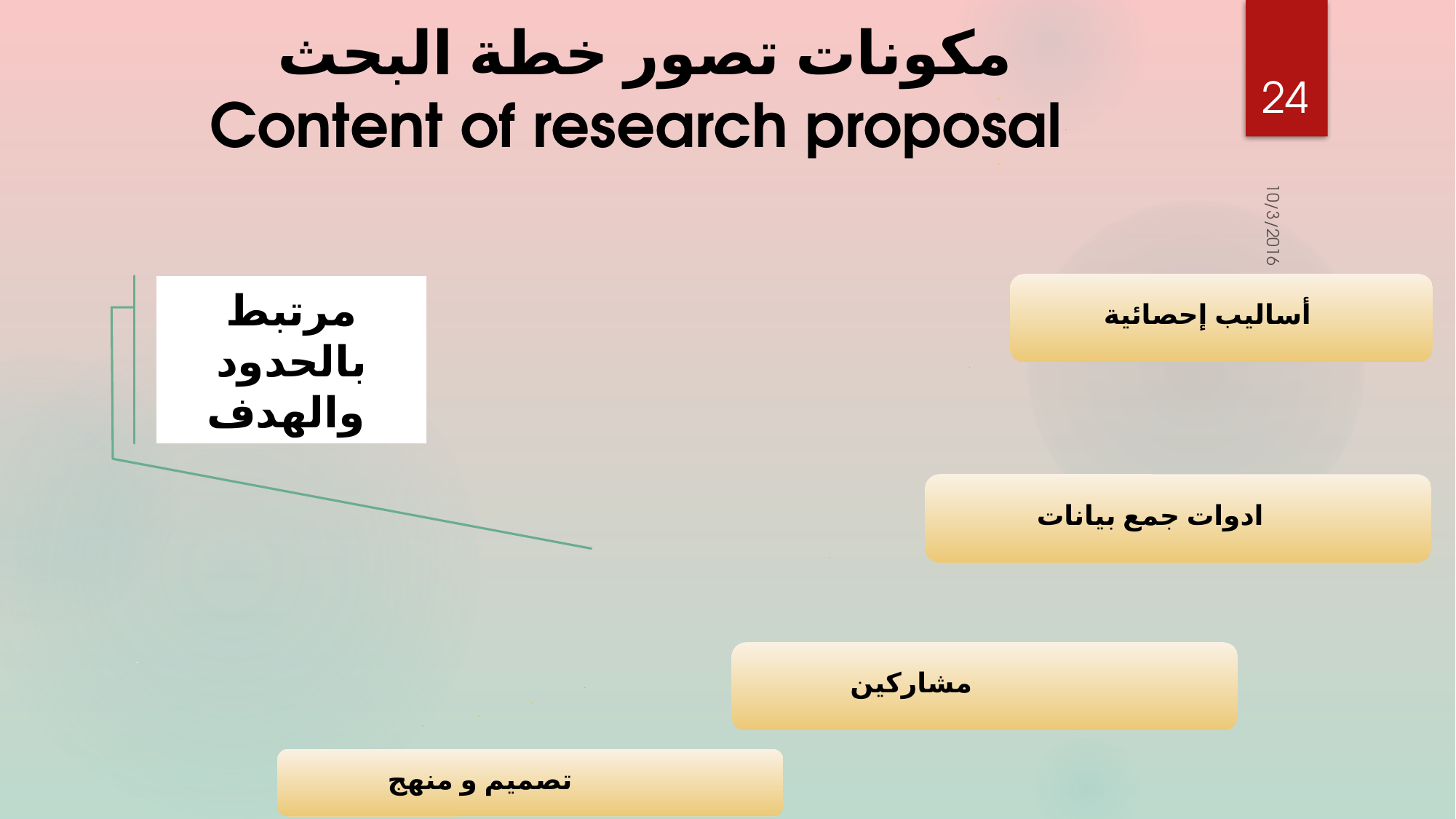

# مكونات تصور خطة البحث Content of research proposal
24
أساليب إحصائية
تصميم و منهج
ادوات جمع بيانات
 مشاركين
10/3/2016

مرتبط بالحدود والهدف